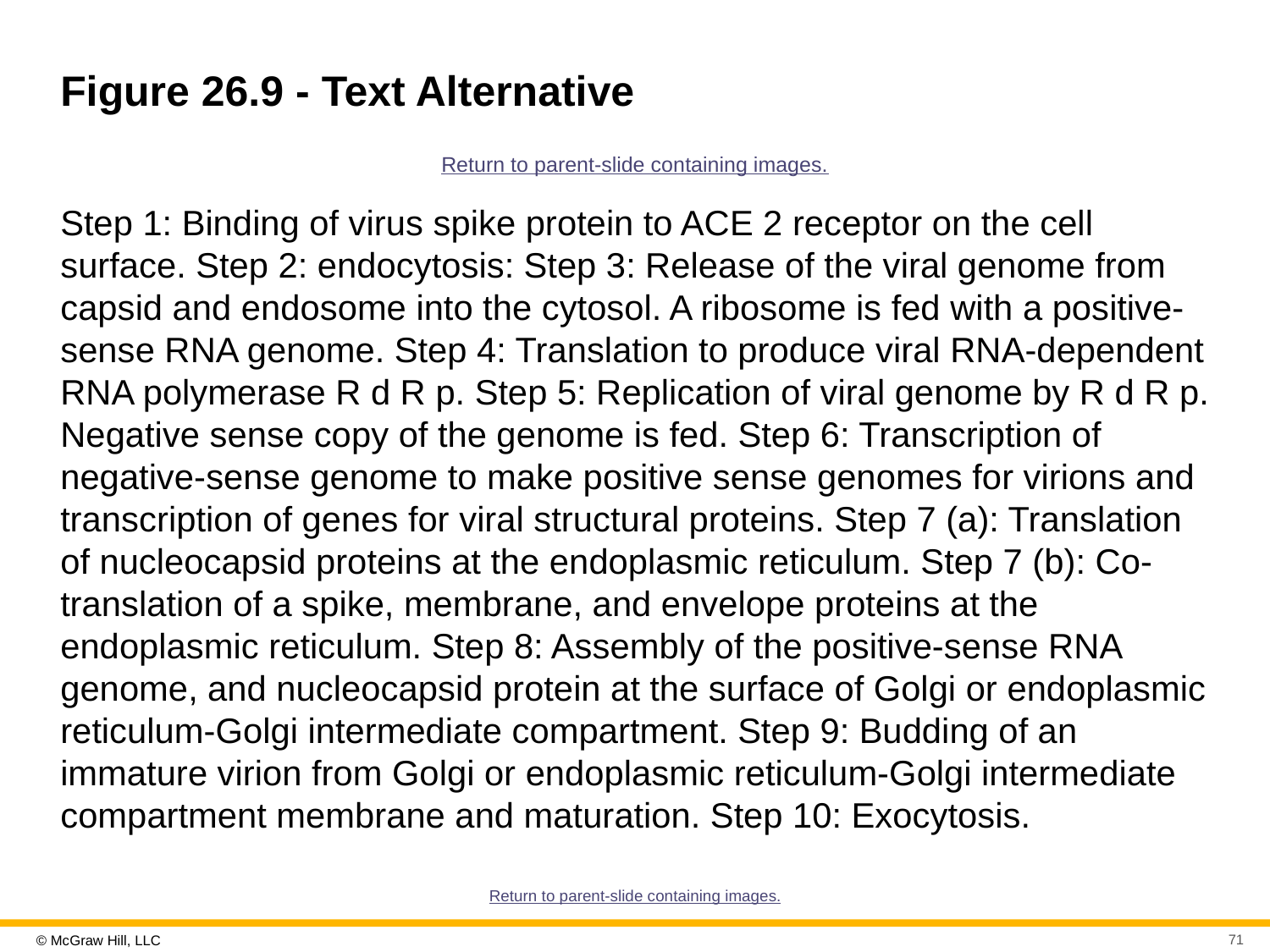

# Figure 26.9 - Text Alternative
Return to parent-slide containing images.
Step 1: Binding of virus spike protein to ACE 2 receptor on the cell surface. Step 2: endocytosis: Step 3: Release of the viral genome from capsid and endosome into the cytosol. A ribosome is fed with a positive-sense RNA genome. Step 4: Translation to produce viral RNA-dependent RNA polymerase R d R p. Step 5: Replication of viral genome by R d R p. Negative sense copy of the genome is fed. Step 6: Transcription of negative-sense genome to make positive sense genomes for virions and transcription of genes for viral structural proteins. Step 7 (a): Translation of nucleocapsid proteins at the endoplasmic reticulum. Step 7 (b): Co-translation of a spike, membrane, and envelope proteins at the endoplasmic reticulum. Step 8: Assembly of the positive-sense RNA genome, and nucleocapsid protein at the surface of Golgi or endoplasmic reticulum-Golgi intermediate compartment. Step 9: Budding of an immature virion from Golgi or endoplasmic reticulum-Golgi intermediate compartment membrane and maturation. Step 10: Exocytosis.
Return to parent-slide containing images.
71